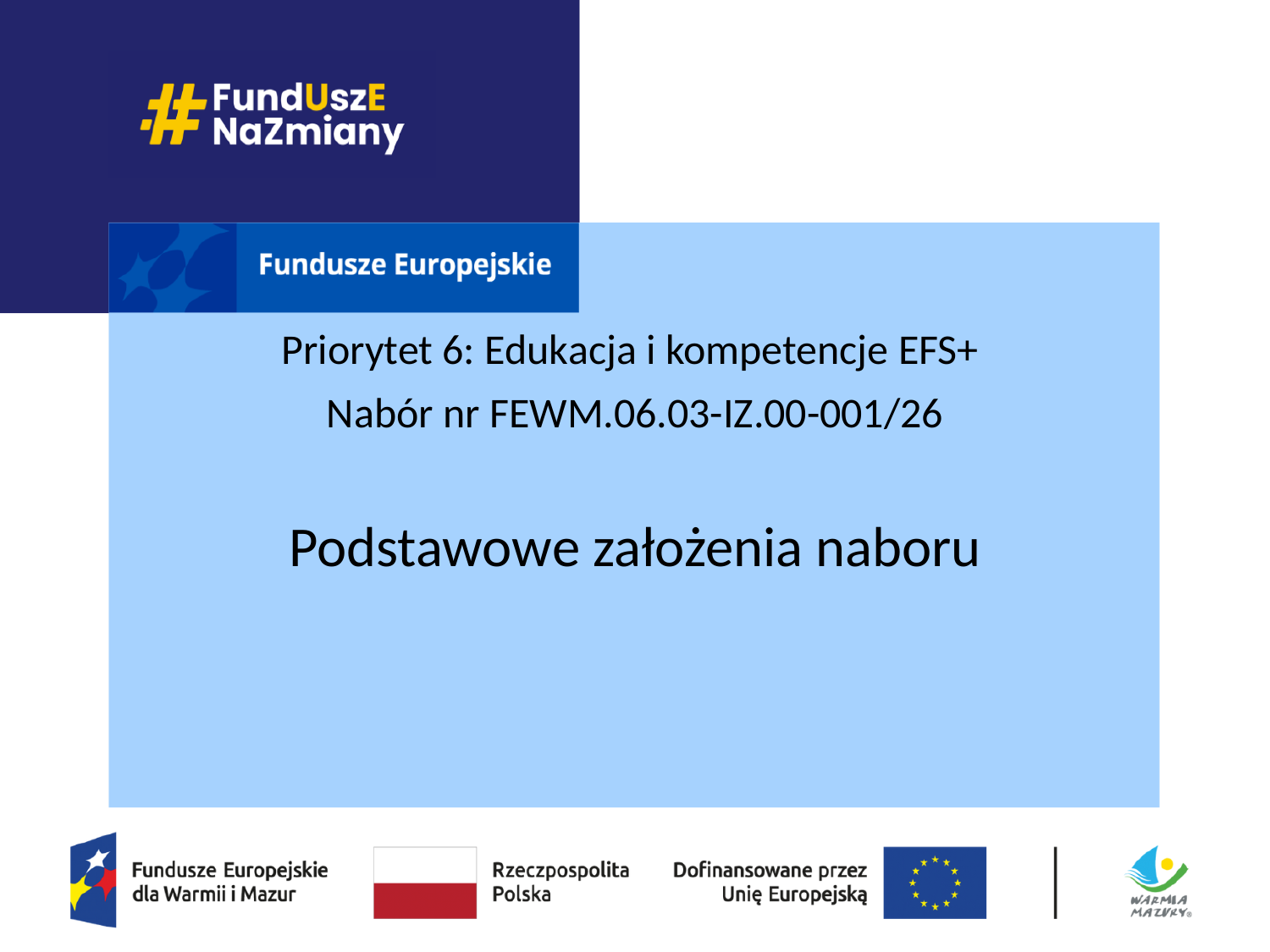

Priorytet 6: Edukacja i kompetencje EFS+
Nabór nr FEWM.06.03-IZ.00-001/26

Podstawowe założenia naboru